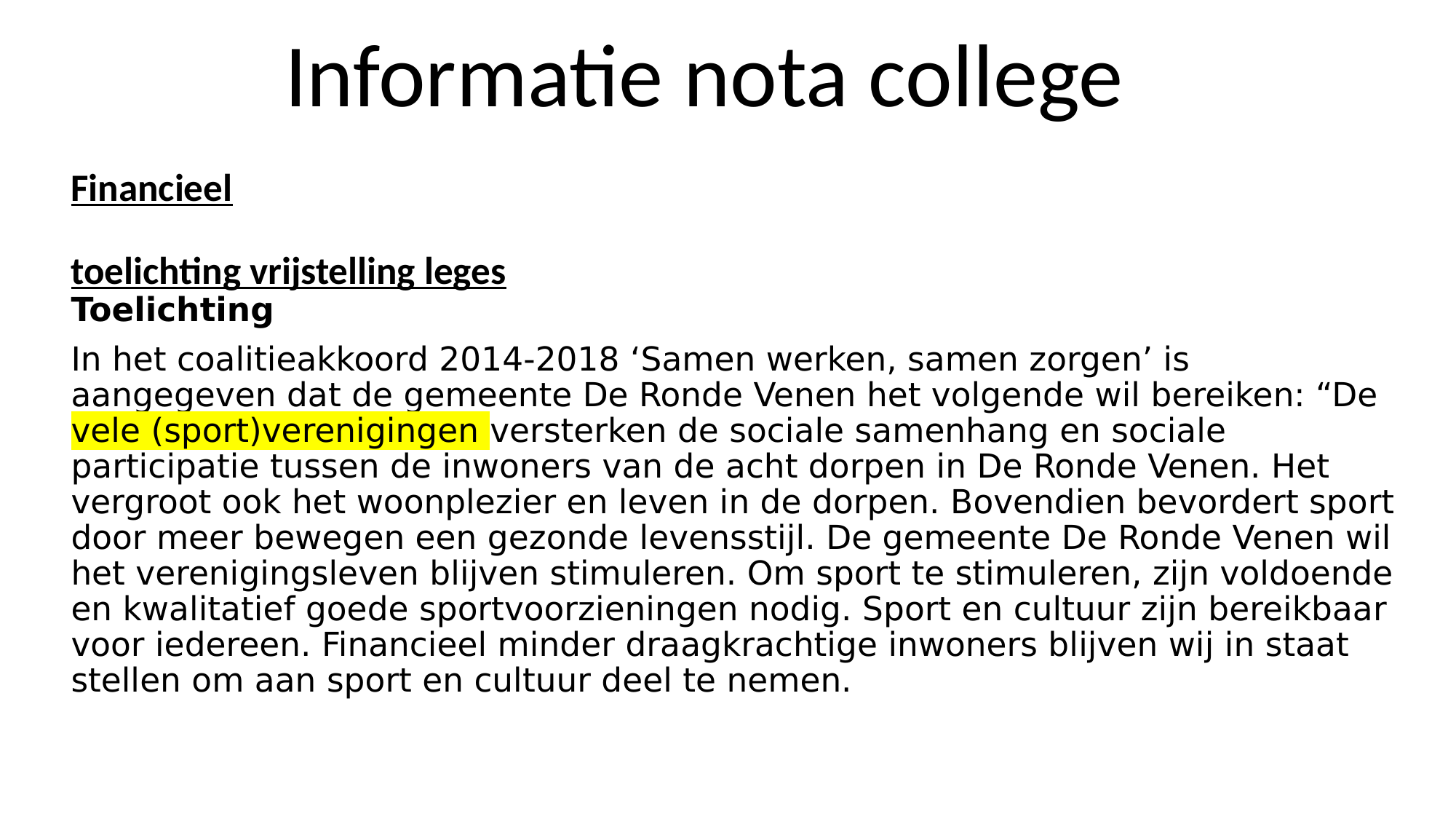

# Informatie nota college
Financieel
toelichting vrijstelling leges
Toelichting
In het coalitieakkoord 2014-2018 ‘Samen werken, samen zorgen’ is aangegeven dat de gemeente De Ronde Venen het volgende wil bereiken: “De vele (sport)verenigingen versterken de sociale samenhang en sociale participatie tussen de inwoners van de acht dorpen in De Ronde Venen. Het vergroot ook het woonplezier en leven in de dorpen. Bovendien bevordert sport door meer bewegen een gezonde levensstijl. De gemeente De Ronde Venen wil het verenigingsleven blijven stimuleren. Om sport te stimuleren, zijn voldoende en kwalitatief goede sportvoorzieningen nodig. Sport en cultuur zijn bereikbaar voor iedereen. Financieel minder draagkrachtige inwoners blijven wij in staat stellen om aan sport en cultuur deel te nemen.